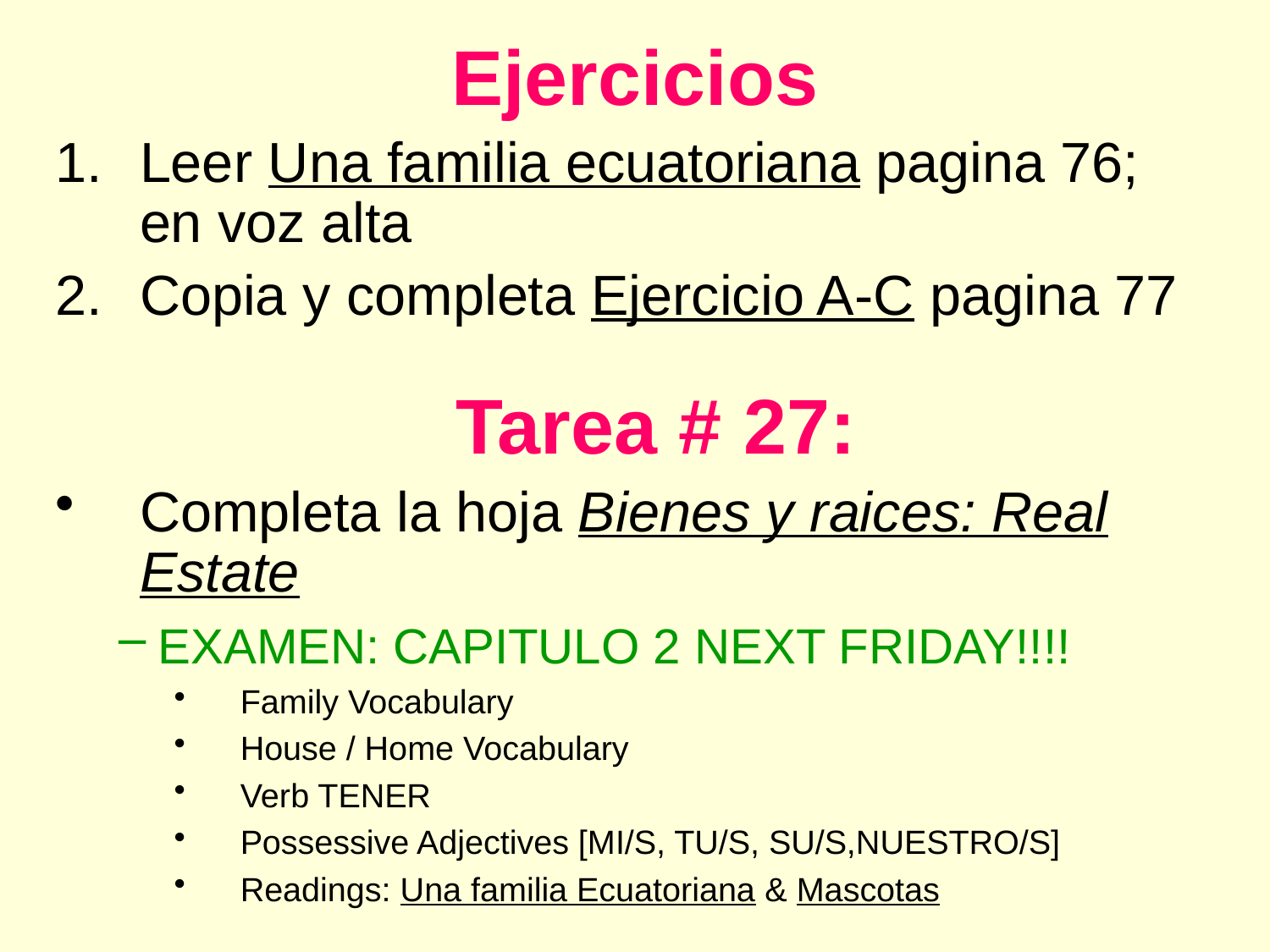

Ejercicios
Leer Una familia ecuatoriana pagina 76; en voz alta
Copia y completa Ejercicio A-C pagina 77

Completa la hoja Bienes y raices: Real Estate
EXAMEN: CAPITULO 2 NEXT FRIDAY!!!!
Family Vocabulary
House / Home Vocabulary
Verb TENER
Possessive Adjectives [MI/S, TU/S, SU/S,NUESTRO/S]
Readings: Una familia Ecuatoriana & Mascotas
Tarea # 27: